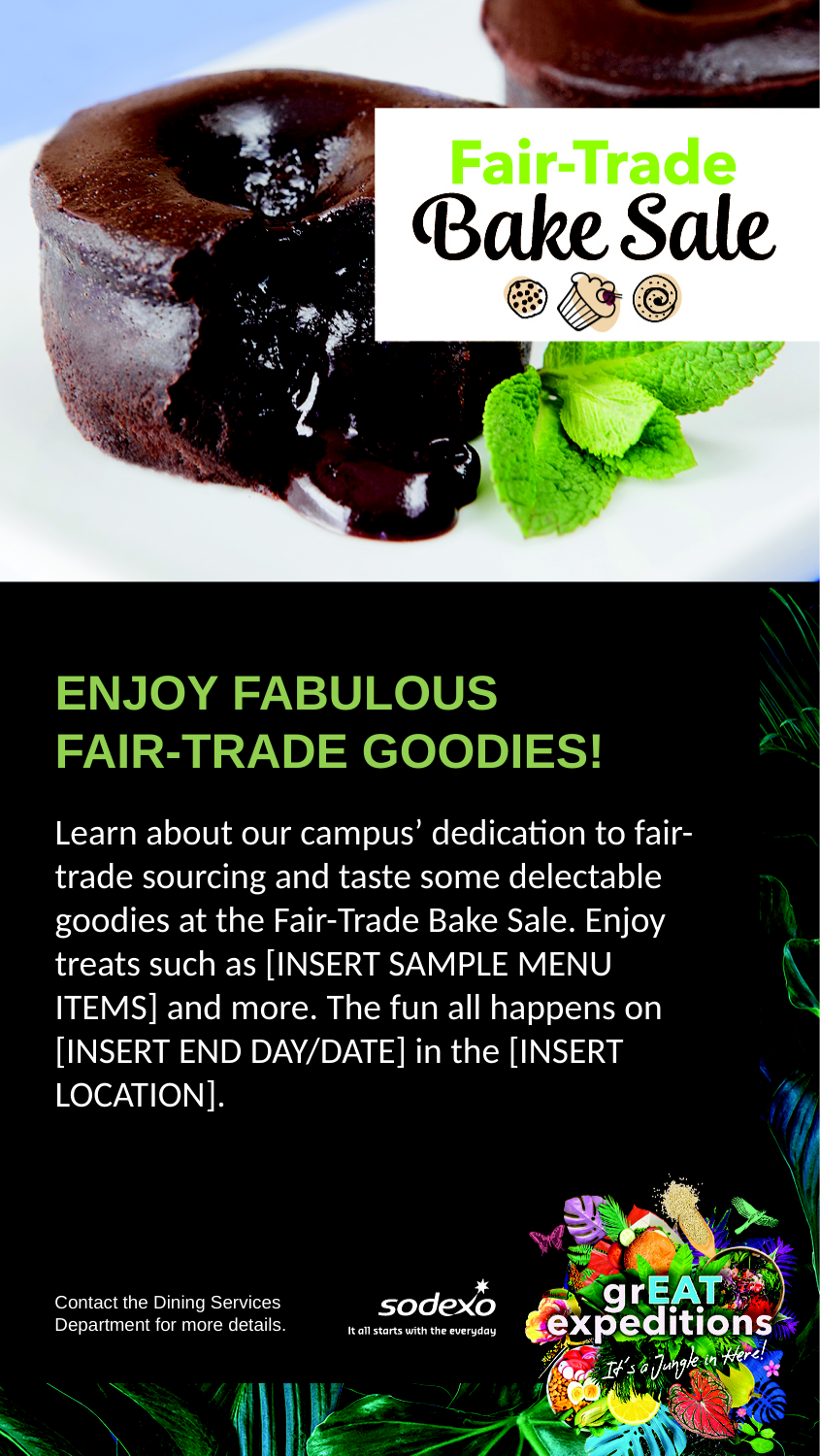

ENJOY FABULOUS FAIR-TRADE GOODIES!
Learn about our campus’ dedication to fair-trade sourcing and taste some delectable goodies at the Fair-Trade Bake Sale. Enjoy treats such as [INSERT SAMPLE MENU ITEMS] and more. The fun all happens on [INSERT END DAY/DATE] in the [INSERT LOCATION].

Contact the Dining Services Department for more details.